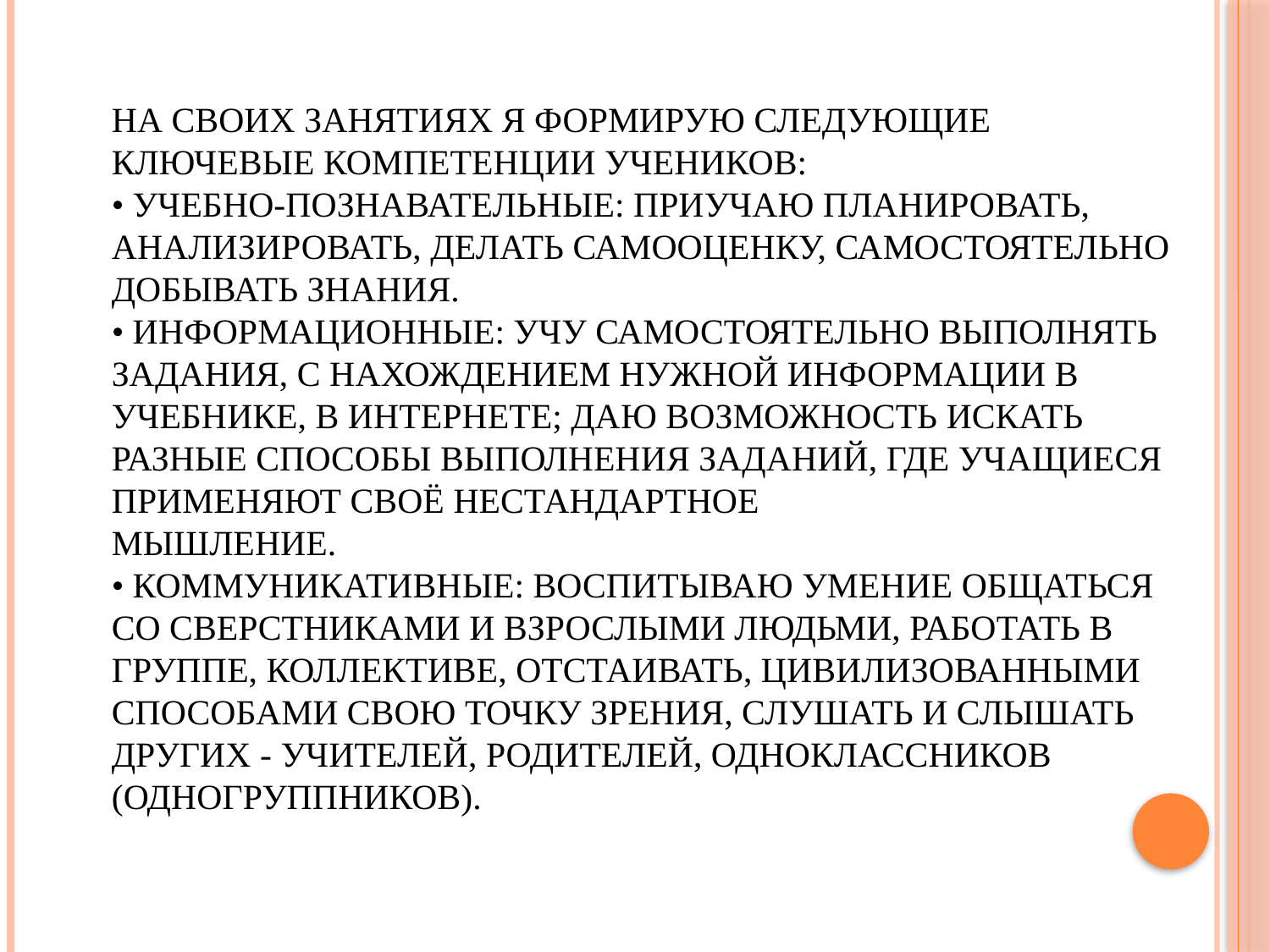

# На своих занятиях я формирую следующие ключевые компетенции учеников: • учебно-познавательные: приучаю планировать, анализировать, делать самооценку, самостоятельно добывать знания. • информационные: учу самостоятельно выполнять задания, с нахождением нужной информации в учебнике, в Интернете; даю возможность искать разные способы выполнения заданий, где учащиеся применяют своё нестандартное мышление. • коммуникативные: воспитываю умение общаться со сверстниками и взрослыми людьми, работать в группе, коллективе, отстаивать, цивилизованными способами свою точку зрения, слушать и слышать других - учителей, родителей, одноклассников (одногруппников).